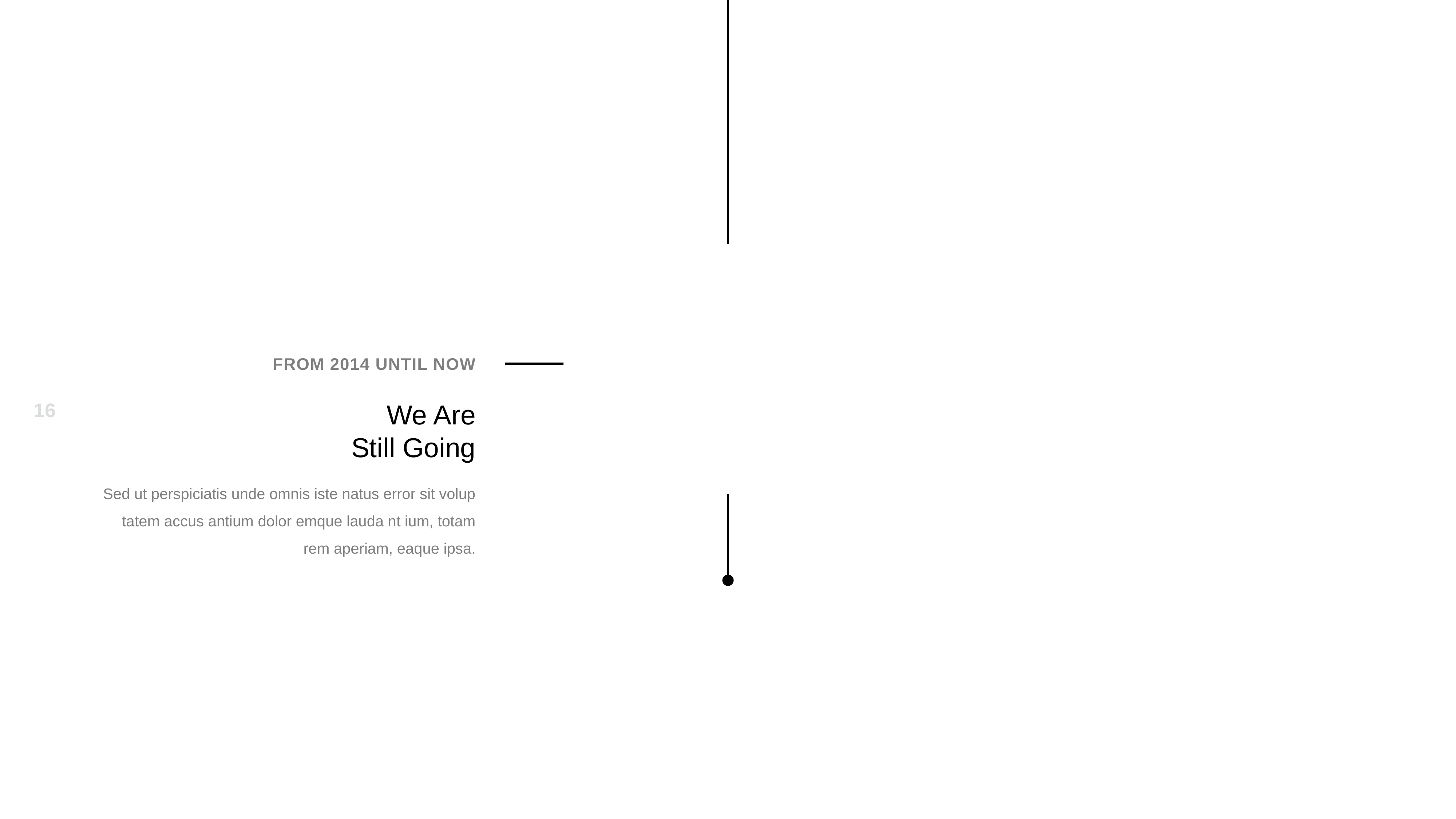

From 2014 until now
We Are
Still Going
Sed ut perspiciatis unde omnis iste natus error sit volup tatem accus antium dolor emque lauda nt ium, totam rem aperiam, eaque ipsa.